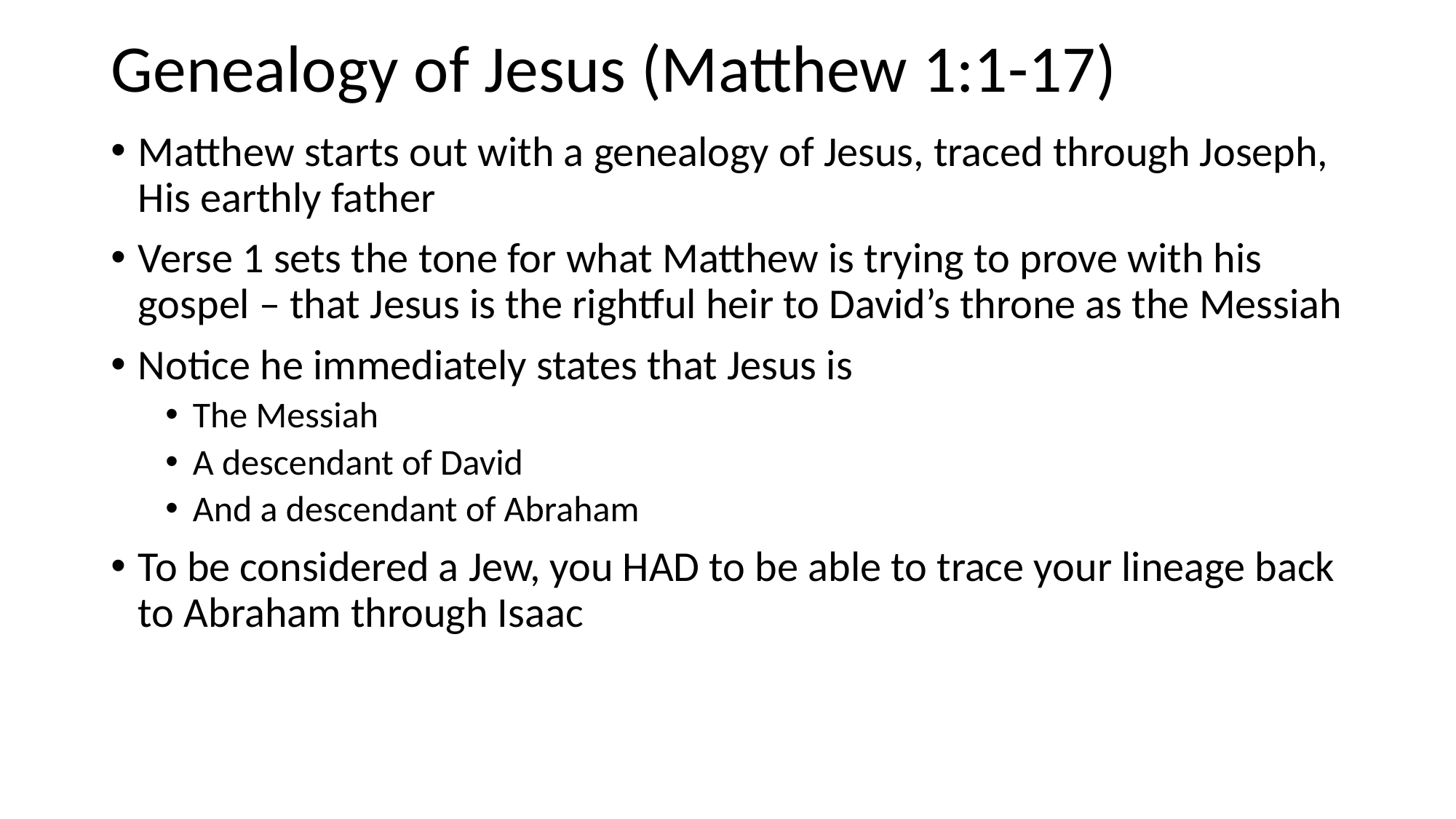

# Genealogy of Jesus (Matthew 1:1-17)
Matthew starts out with a genealogy of Jesus, traced through Joseph, His earthly father
Verse 1 sets the tone for what Matthew is trying to prove with his gospel – that Jesus is the rightful heir to David’s throne as the Messiah
Notice he immediately states that Jesus is
The Messiah
A descendant of David
And a descendant of Abraham
To be considered a Jew, you HAD to be able to trace your lineage back to Abraham through Isaac